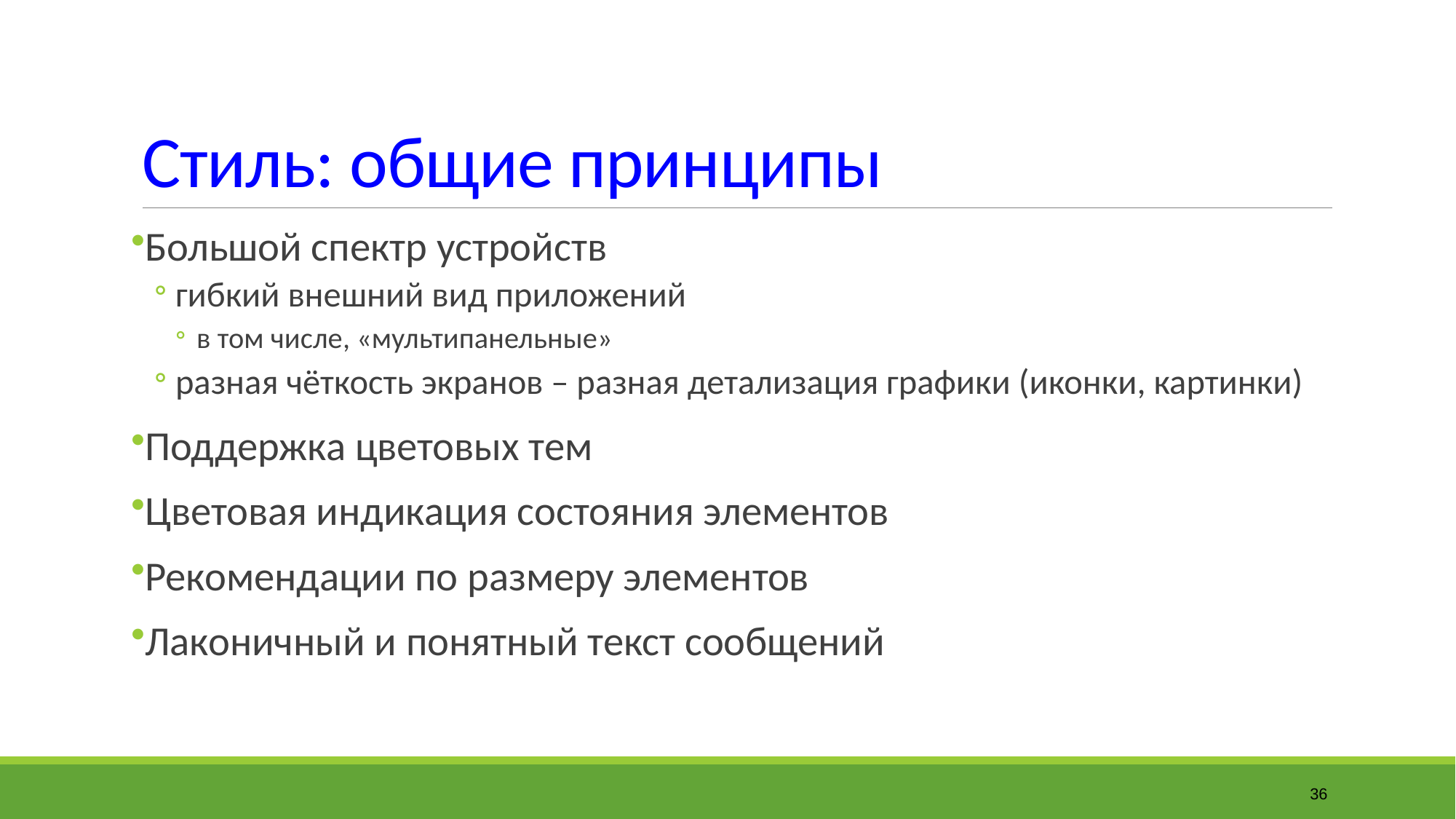

# Стиль: общие принципы
Большой спектр устройств
гибкий внешний вид приложений
в том числе, «мультипанельные»
разная чёткость экранов – разная детализация графики (иконки, картинки)
Поддержка цветовых тем
Цветовая индикация состояния элементов
Рекомендации по размеру элементов
Лаконичный и понятный текст сообщений
36